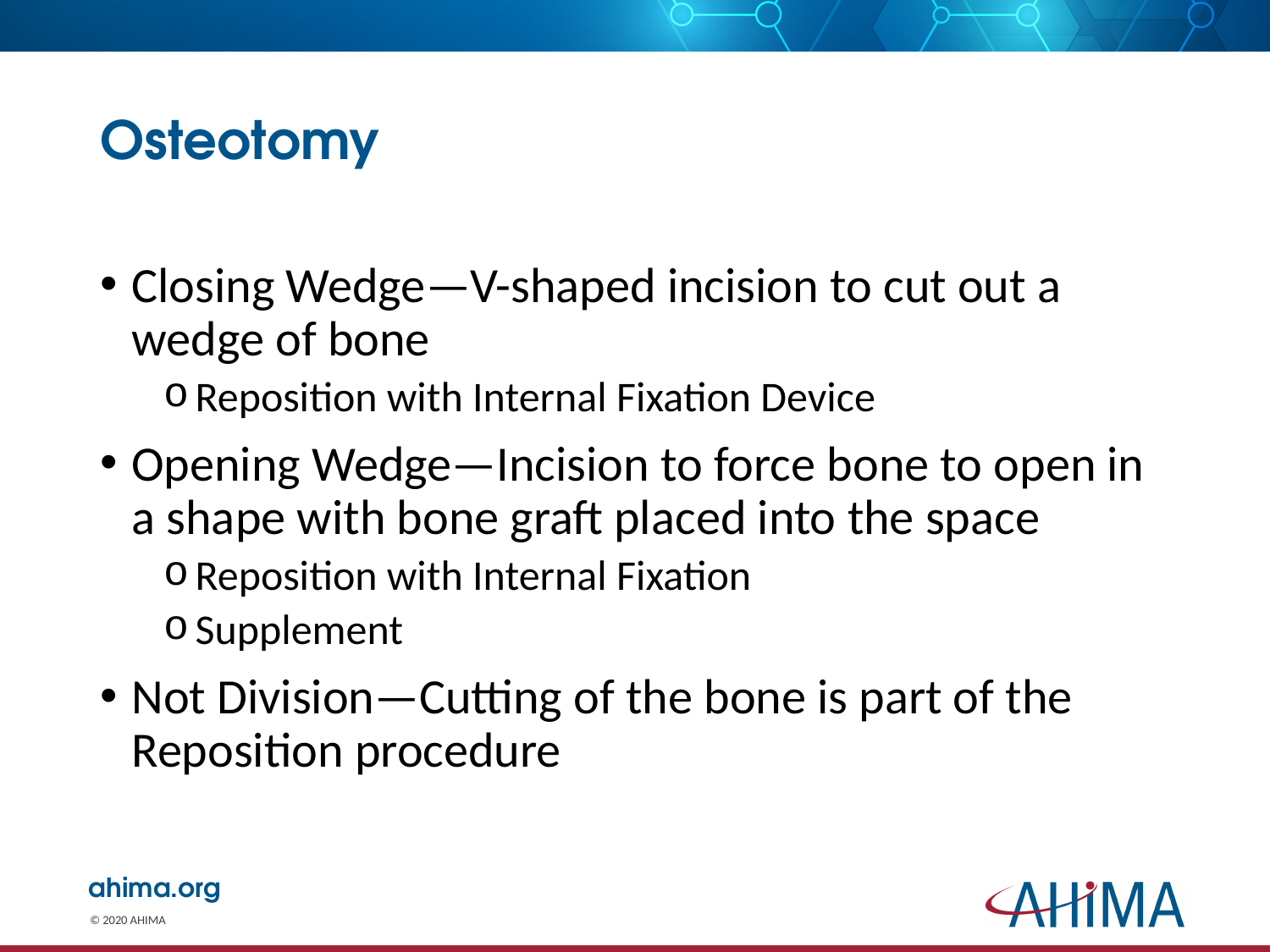

# Osteotomy
Closing Wedge—V-shaped incision to cut out a wedge of bone
Reposition with Internal Fixation Device
Opening Wedge—Incision to force bone to open in a shape with bone graft placed into the space
Reposition with Internal Fixation
Supplement
Not Division—Cutting of the bone is part of the Reposition procedure